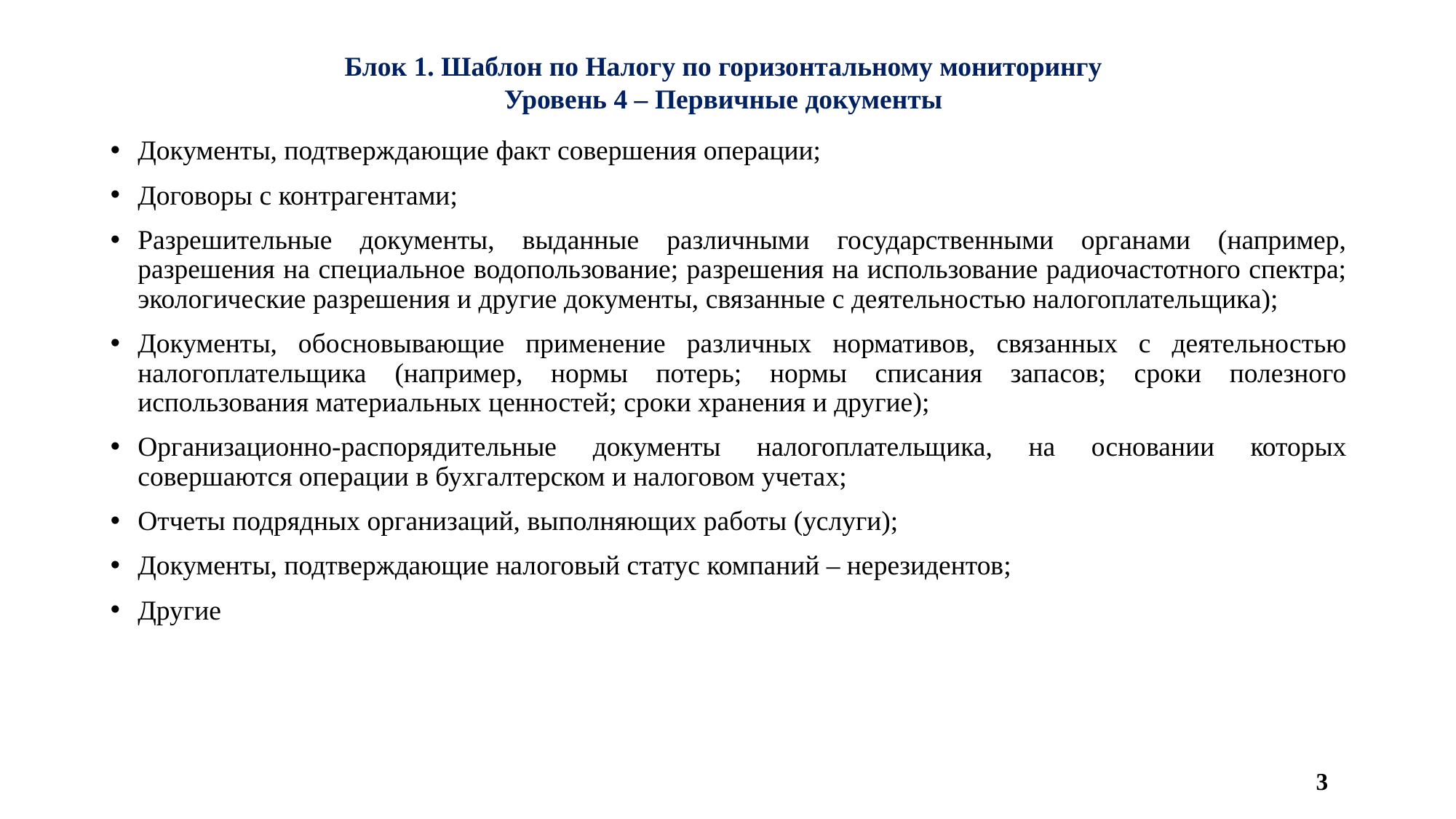

# Блок 1. Шаблон по Налогу по горизонтальному мониторингу Уровень 4 – Первичные документы
Документы, подтверждающие факт совершения операции;
Договоры с контрагентами;
Разрешительные документы, выданные различными государственными органами (например, разрешения на специальное водопользование; разрешения на использование радиочастотного спектра; экологические разрешения и другие документы, связанные с деятельностью налогоплательщика);
Документы, обосновывающие применение различных нормативов, связанных с деятельностью налогоплательщика (например, нормы потерь; нормы списания запасов; сроки полезного использования материальных ценностей; сроки хранения и другие);
Организационно-распорядительные документы налогоплательщика, на основании которых совершаются операции в бухгалтерском и налоговом учетах;
Отчеты подрядных организаций, выполняющих работы (услуги);
Документы, подтверждающие налоговый статус компаний – нерезидентов;
Другие
3